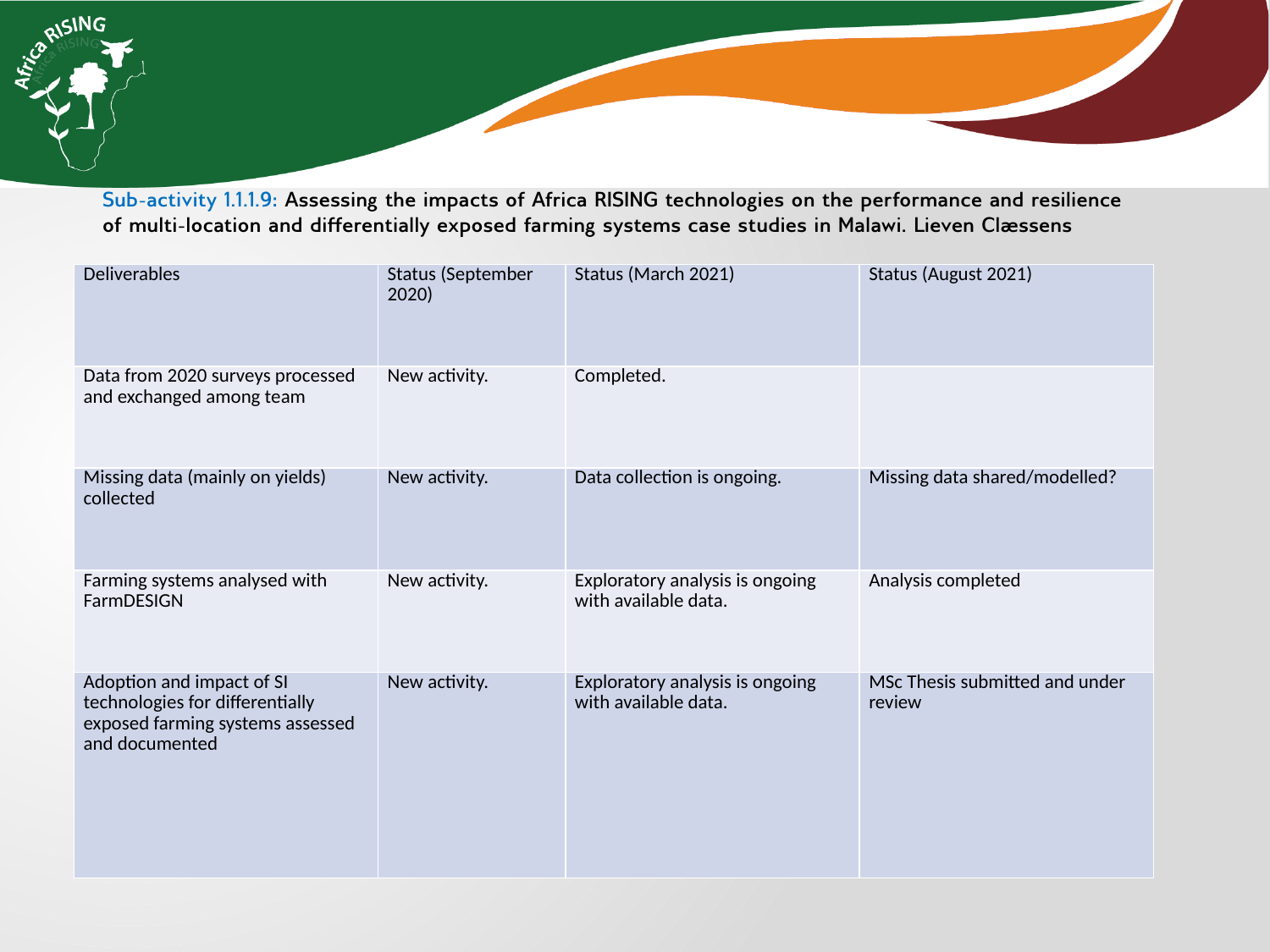

Sub-activity 1.1.1.9: Assessing the impacts of Africa RISING technologies on the performance and resilience of multi-location and differentially exposed farming systems case studies in Malawi. Lieven Claessens
| Deliverables | Status (September 2020) | Status (March 2021) | Status (August 2021) |
| --- | --- | --- | --- |
| Data from 2020 surveys processed and exchanged among team | New activity. | Completed. |  |
| Missing data (mainly on yields) collected | New activity. | Data collection is ongoing. | Missing data shared/modelled? |
| Farming systems analysed with FarmDESIGN | New activity. | Exploratory analysis is ongoing with available data. | Analysis completed |
| Adoption and impact of SI technologies for differentially exposed farming systems assessed and documented | New activity. | Exploratory analysis is ongoing with available data. | MSc Thesis submitted and under review |